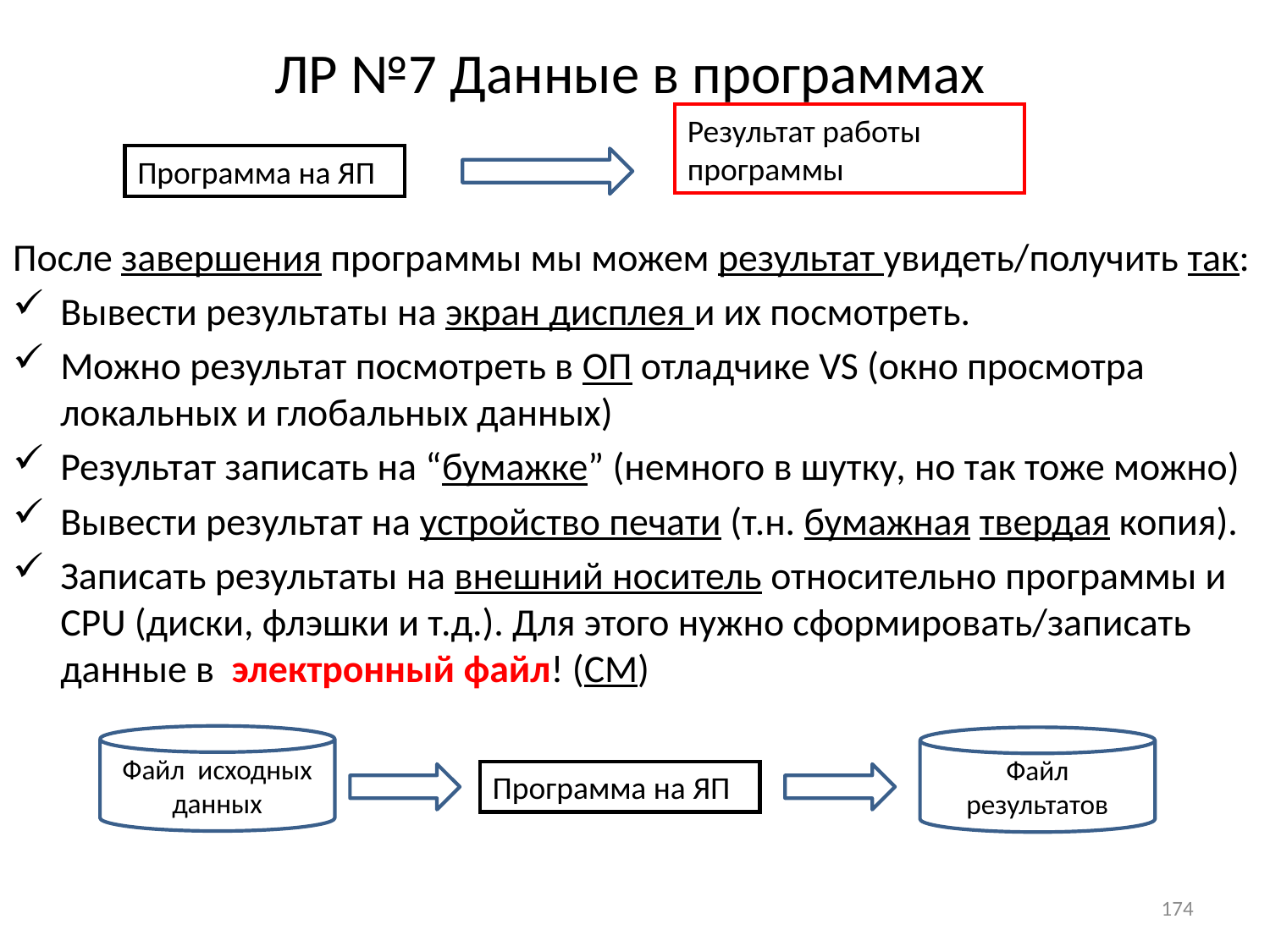

# ЛР №7 Данные в программах

Результат работы программы
Программа на ЯП

После завершения программы мы можем результат увидеть/получить так:
Вывести результаты на экран дисплея и их посмотреть.
Можно результат посмотреть в ОП отладчике VS (окно просмотра локальных и глобальных данных)
Результат записать на “бумажке” (немного в шутку, но так тоже можно)
Вывести результат на устройство печати (т.н. бумажная твердая копия).
Записать результаты на внешний носитель относительно программы и CPU (диски, флэшки и т.д.). Для этого нужно сформировать/записать данные в  электронный файл! (СМ)

Файл  исходных данных
Файл результатов
Программа на ЯП

174